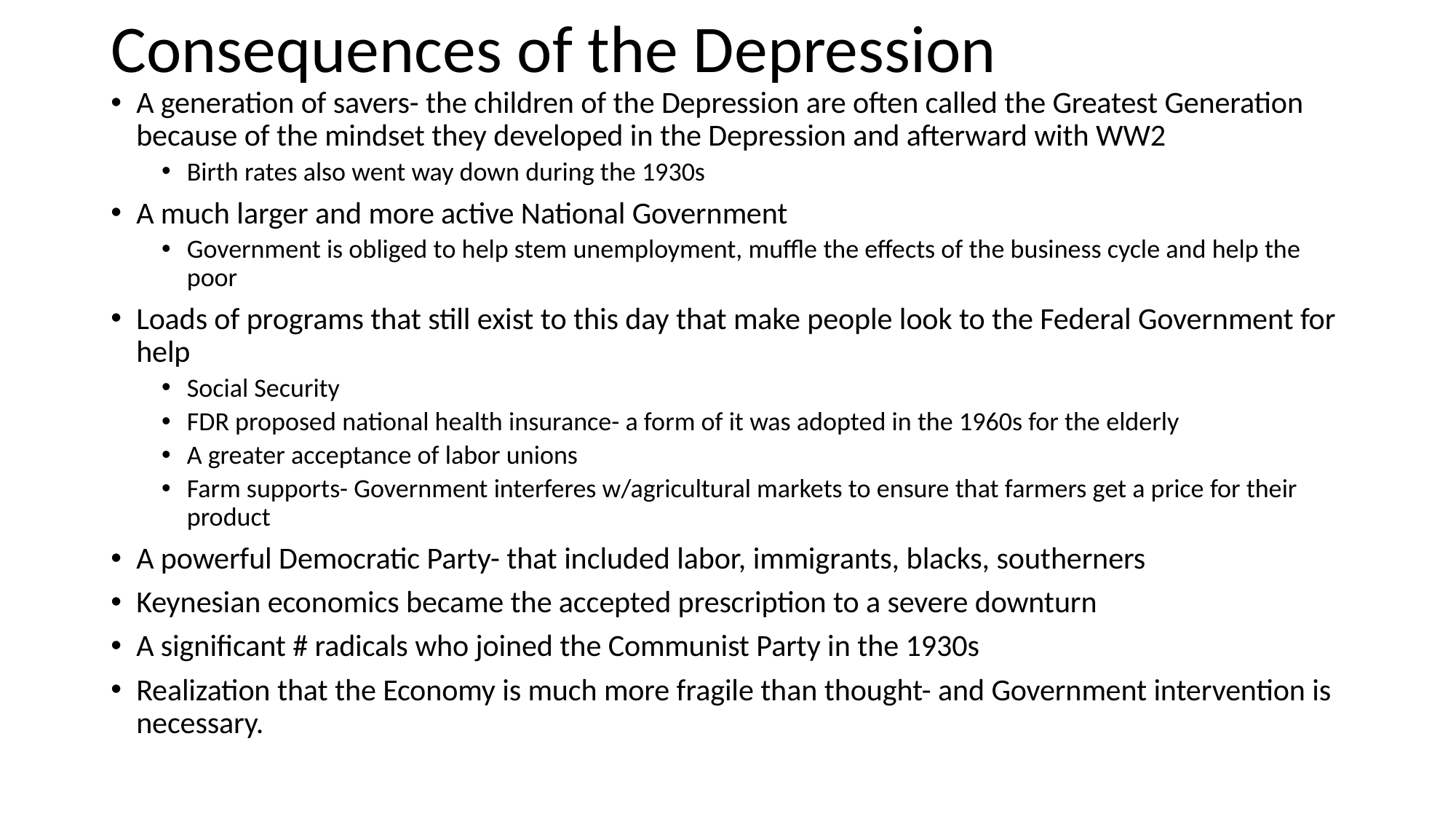

# Consequences of the Depression
A generation of savers- the children of the Depression are often called the Greatest Generation because of the mindset they developed in the Depression and afterward with WW2
Birth rates also went way down during the 1930s
A much larger and more active National Government
Government is obliged to help stem unemployment, muffle the effects of the business cycle and help the poor
Loads of programs that still exist to this day that make people look to the Federal Government for help
Social Security
FDR proposed national health insurance- a form of it was adopted in the 1960s for the elderly
A greater acceptance of labor unions
Farm supports- Government interferes w/agricultural markets to ensure that farmers get a price for their product
A powerful Democratic Party- that included labor, immigrants, blacks, southerners
Keynesian economics became the accepted prescription to a severe downturn
A significant # radicals who joined the Communist Party in the 1930s
Realization that the Economy is much more fragile than thought- and Government intervention is necessary.